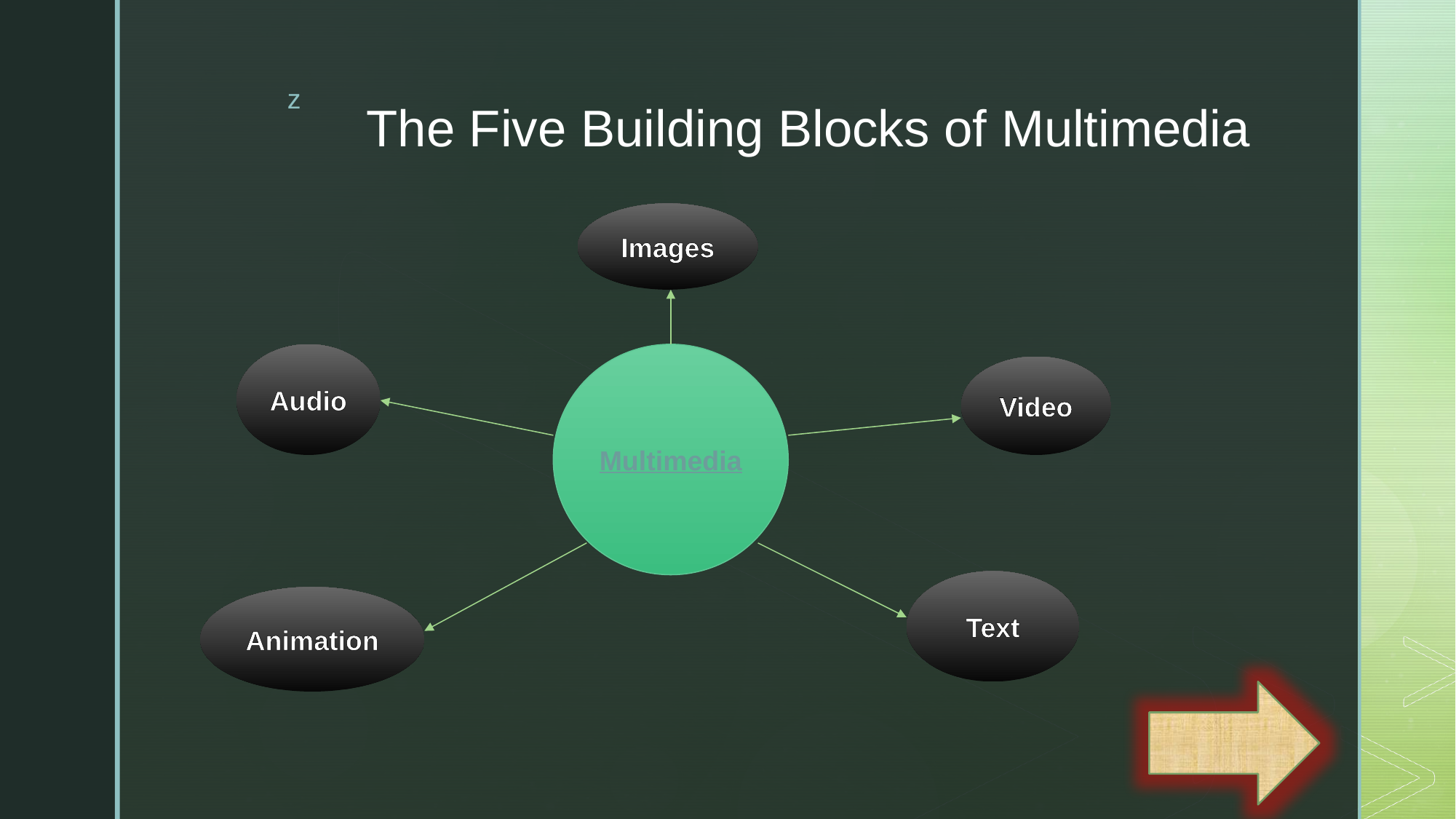

# The Five Building Blocks of Multimedia
Images
Audio
Multimedia
Video
Text
Animation